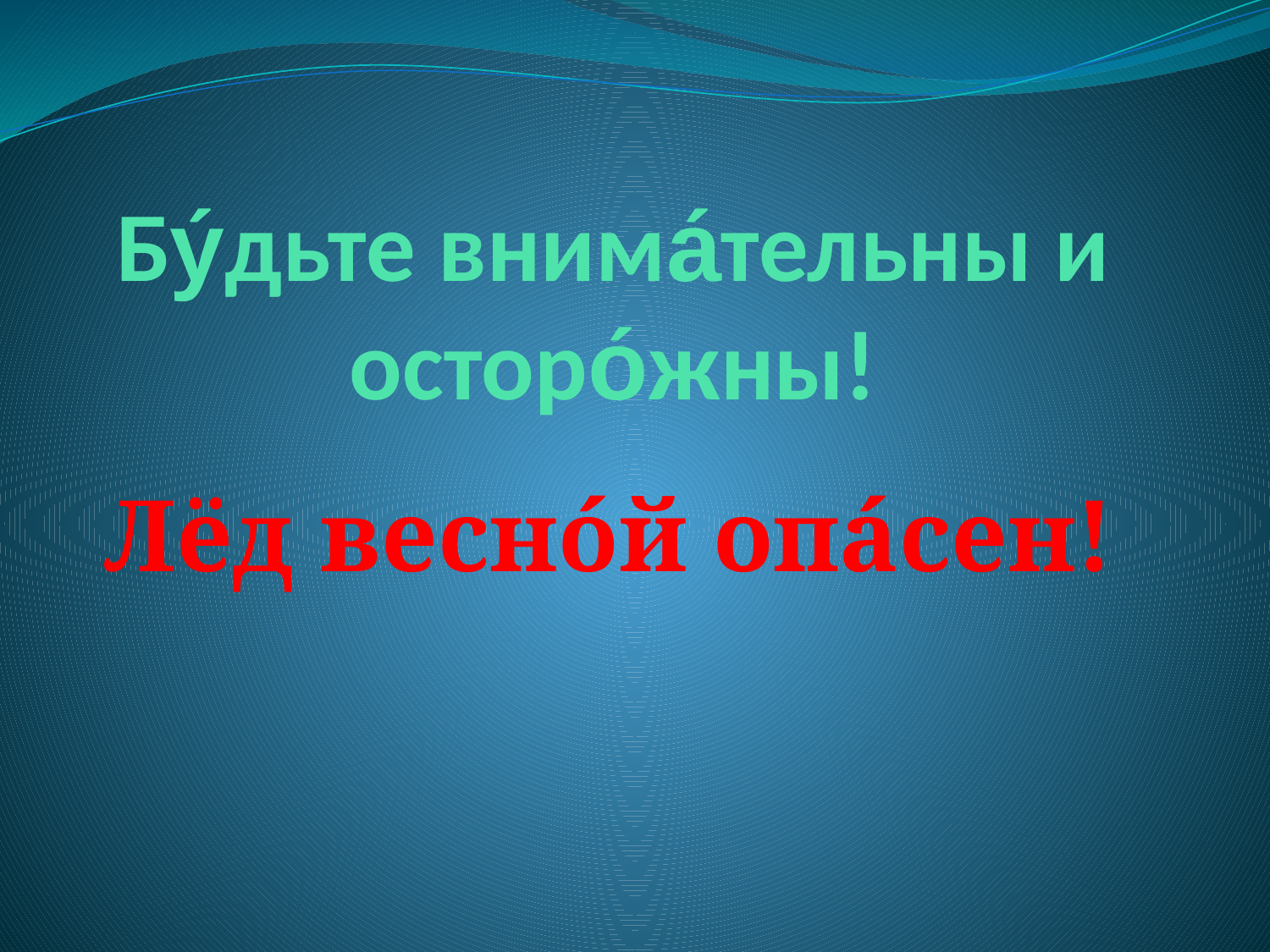

# Бу́дьте внима́тельны и осторо́жны!
Лёд весно́й опа́сен!